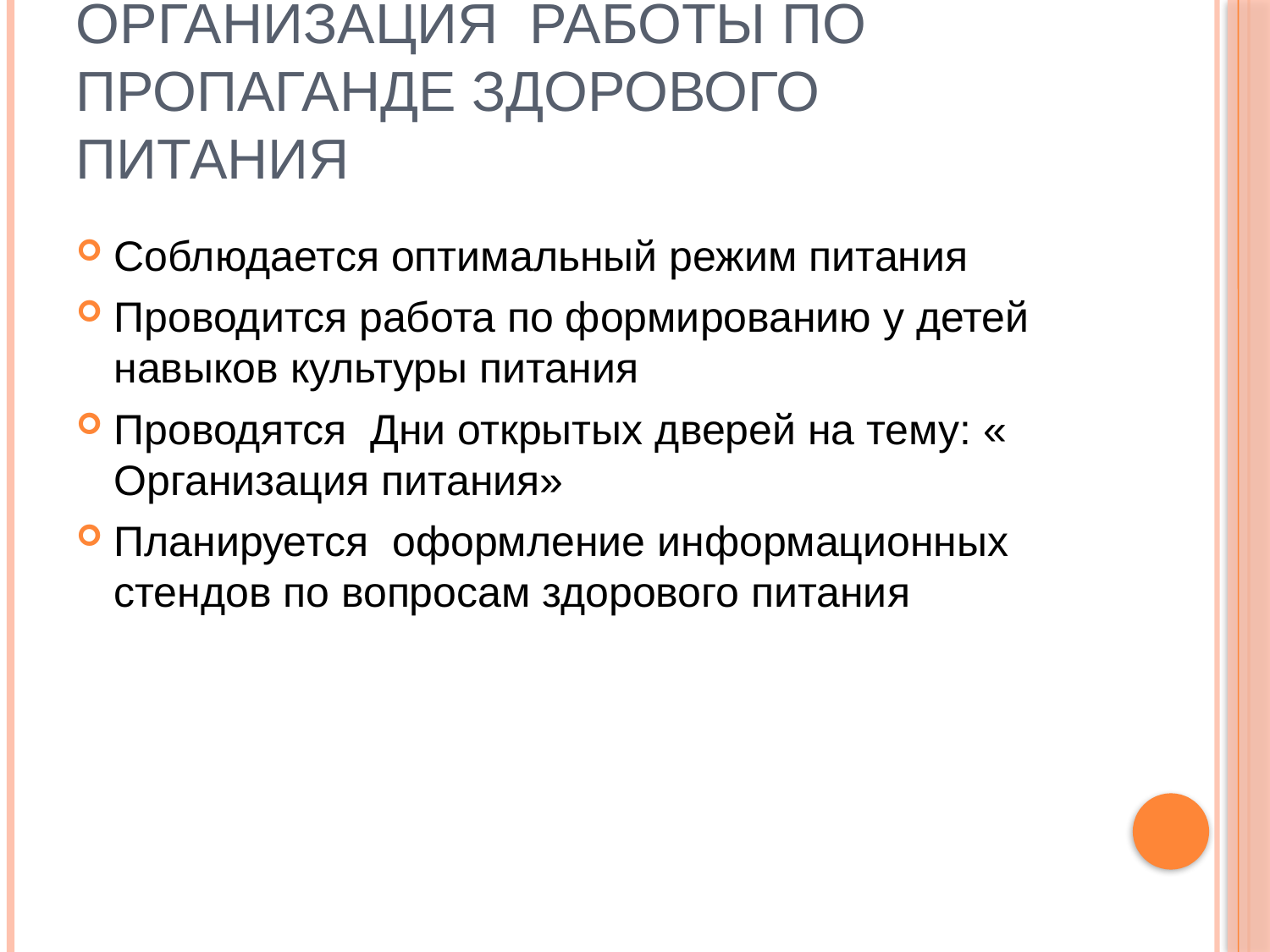

# Организация  работы по пропаганде здорового питания
Соблюдается оптимальный режим питания
Проводится работа по формированию у детей навыков культуры питания
Проводятся  Дни открытых дверей на тему: « Организация питания»
Планируется  оформление информационных стендов по вопросам здорового питания